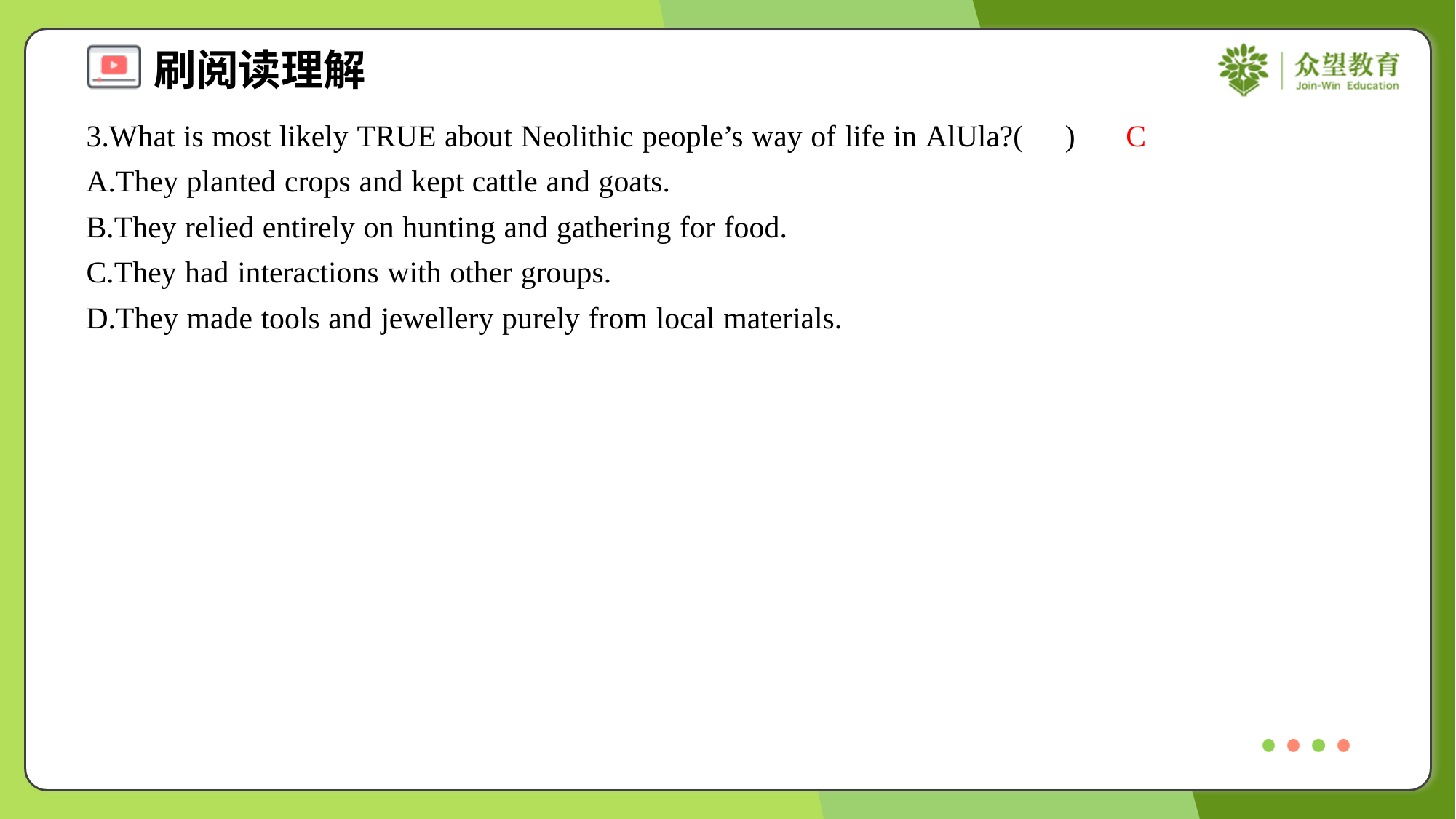

3.What is most likely TRUE about Neolithic people’s way of life in AlUla?(     )
C
A.They planted crops and kept cattle and goats.
B.They relied entirely on hunting and gathering for food.
C.They had interactions with other groups.
D.They made tools and jewellery purely from local materials.